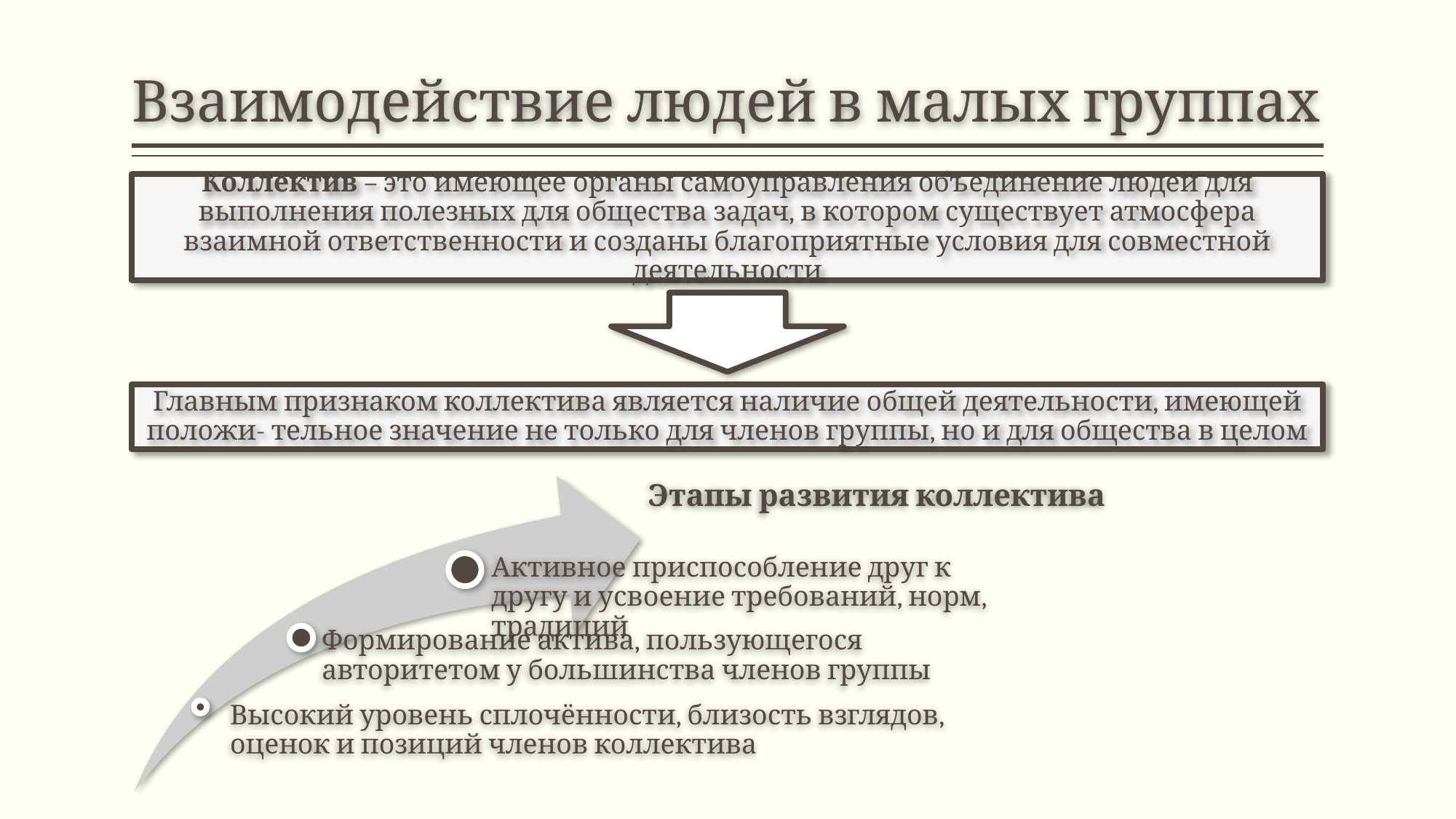

# Взаимодействие людей в малых группах

Коллектив – это имеющее органы самоуправления объединение людей для выполнения полезных для общества задач, в котором существует атмосфера взаимной ответственности и созданы благоприятные условия для совместной деятельности

Главным признаком коллектива является наличие общей деятельности, имеющей положи- тельное значение не только для членов группы, но и для общества в целом

Активное приспособление друг к другу и усвоение требований, норм, традиций

Формирование актива, пользующегося авторитетом у большинства членов группы

Высокий уровень сплочённости, близость взглядов, оценок и позиций членов коллектива

Этапы развития коллектива